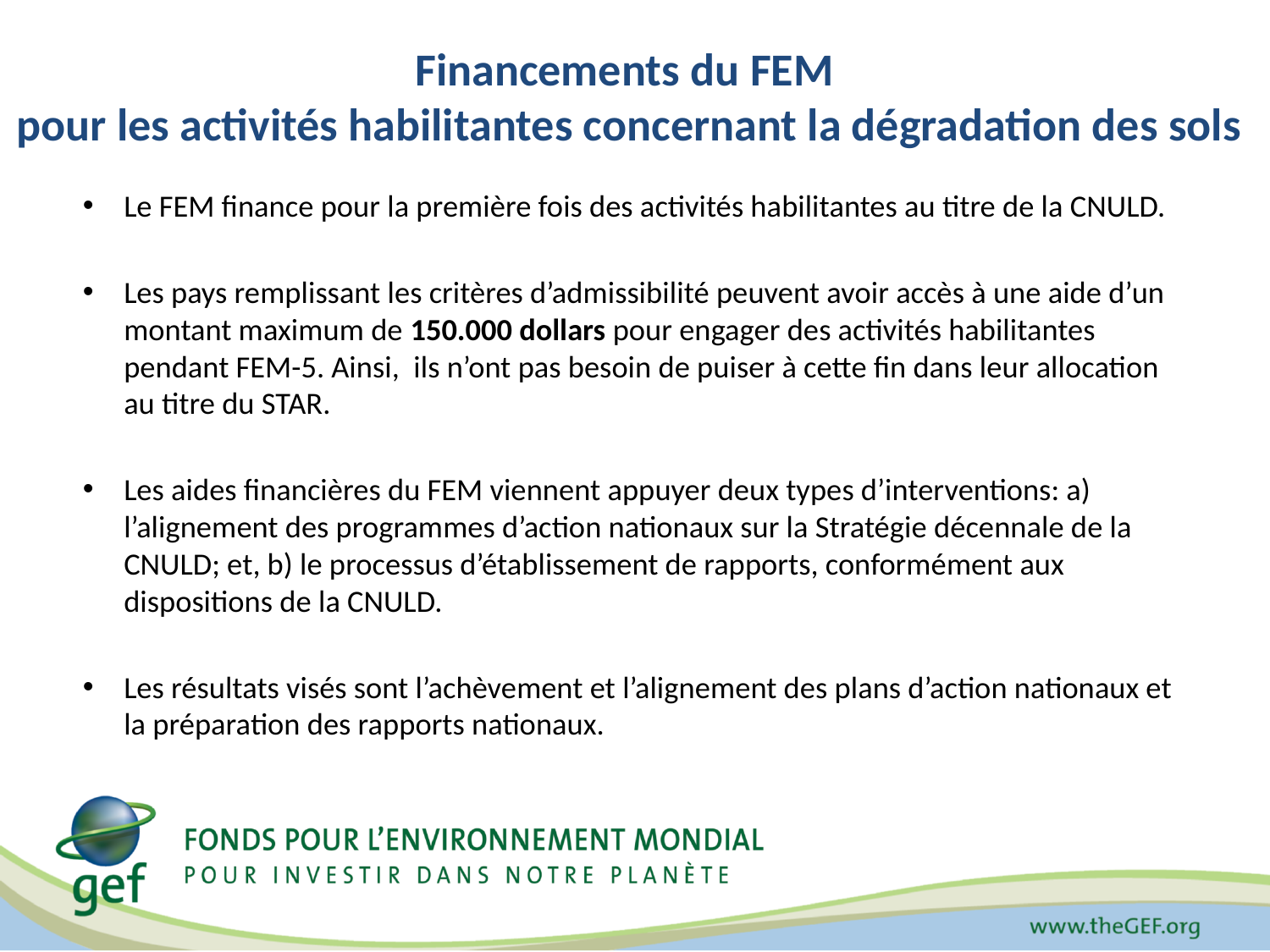

# Financements du FEM pour les activités habilitantes concernant la dégradation des sols
Le FEM finance pour la première fois des activités habilitantes au titre de la CNULD.

Les pays remplissant les critères d’admissibilité peuvent avoir accès à une aide d’un montant maximum de 150.000 dollars pour engager des activités habilitantes pendant FEM-5. Ainsi,  ils n’ont pas besoin de puiser à cette fin dans leur allocation au titre du STAR.

Les aides financières du FEM viennent appuyer deux types d’interventions: a) l’alignement des programmes d’action nationaux sur la Stratégie décennale de la CNULD; et, b) le processus d’établissement de rapports, conformément aux dispositions de la CNULD.

Les résultats visés sont l’achèvement et l’alignement des plans d’action nationaux et la préparation des rapports nationaux.